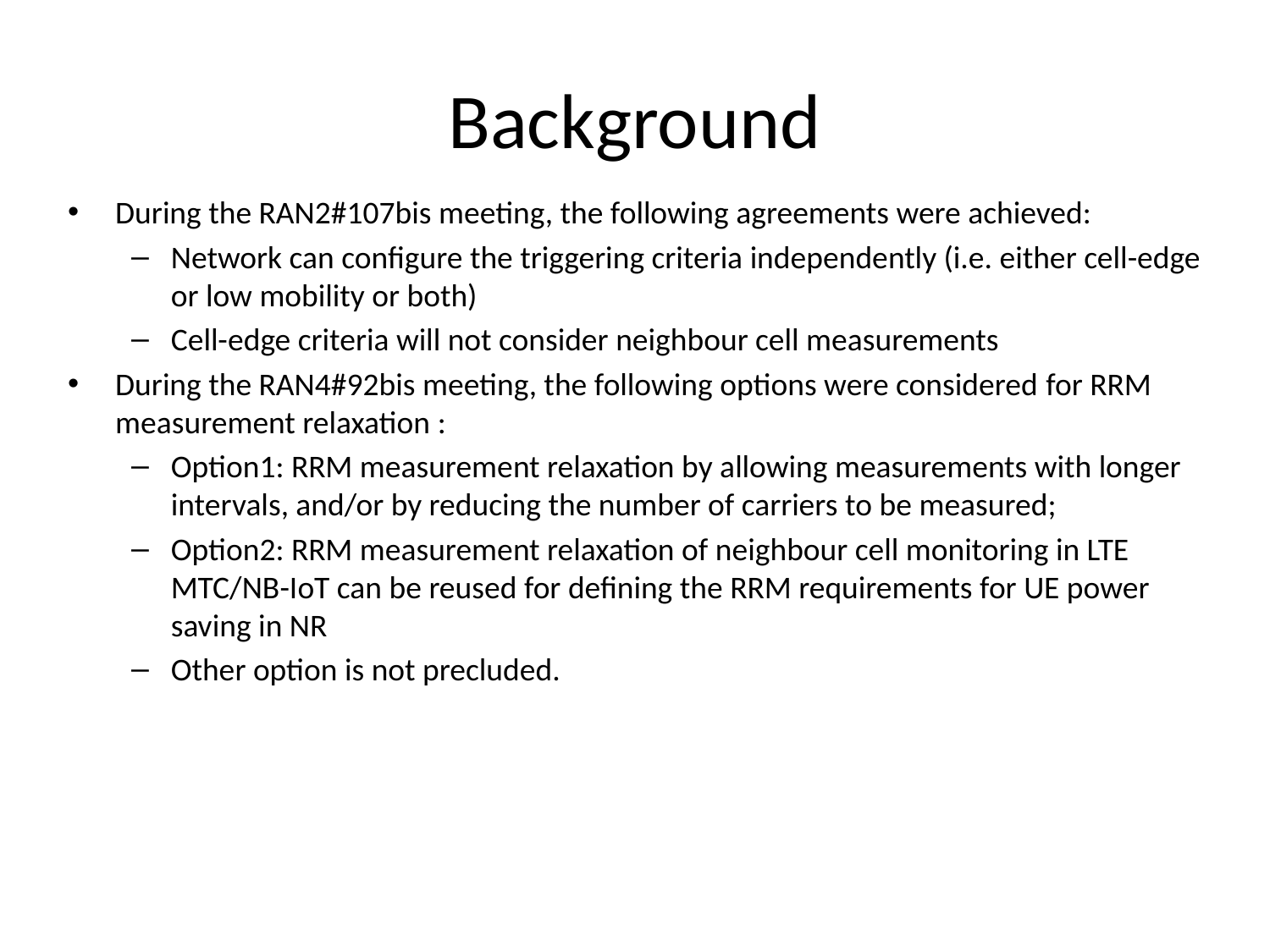

# Background
During the RAN2#107bis meeting, the following agreements were achieved:
Network can configure the triggering criteria independently (i.e. either cell-edge or low mobility or both)
Cell-edge criteria will not consider neighbour cell measurements
During the RAN4#92bis meeting, the following options were considered for RRM measurement relaxation :
Option1: RRM measurement relaxation by allowing measurements with longer intervals, and/or by reducing the number of carriers to be measured;
Option2: RRM measurement relaxation of neighbour cell monitoring in LTE MTC/NB-IoT can be reused for defining the RRM requirements for UE power saving in NR
Other option is not precluded.